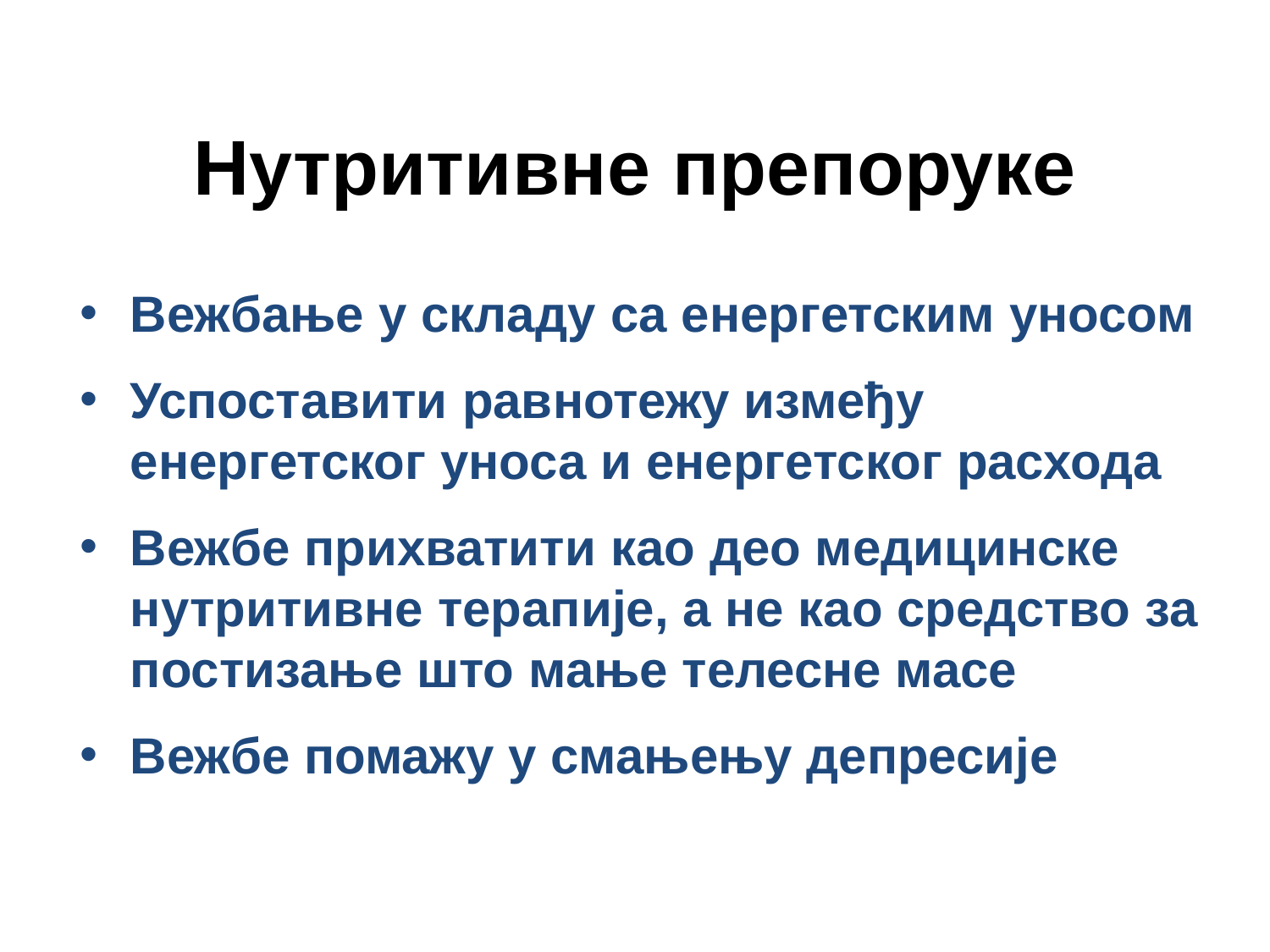

# Нутритивне препоруке
Вежбање у складу са енергетским уносом
Успоставити равнотежу између енергетског уноса и енергетског расхода
Вежбе прихватити као део медицинске нутритивне терапије, а не као средство за постизање што мање телесне масе
Вежбе помажу у смањењу депресије